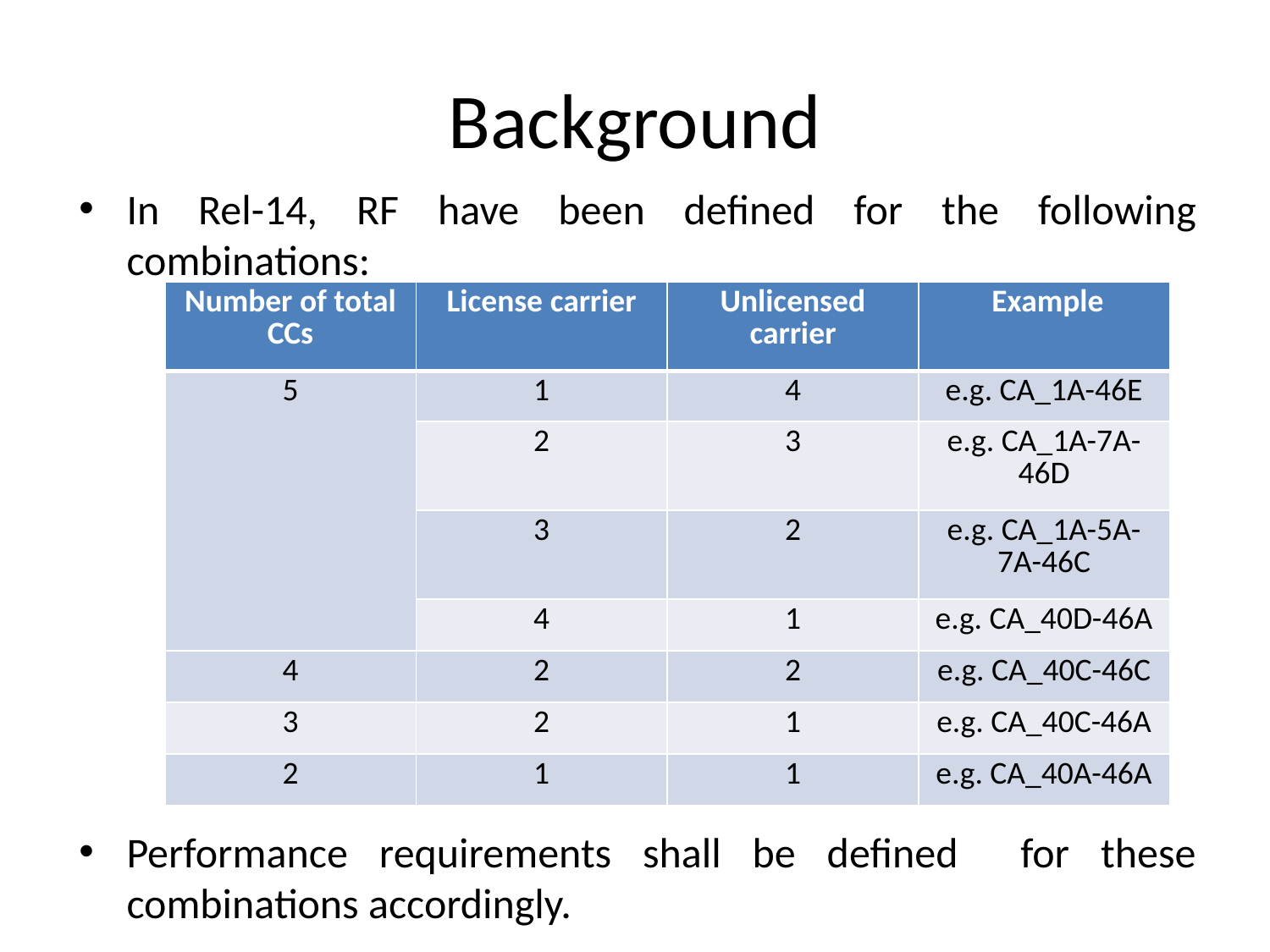

# Background
In Rel-14, RF have been defined for the following combinations:

Performance requirements shall be defined  for these combinations accordingly.

| Number of total CCs | License carrier | Unlicensed carrier | Example |
| --- | --- | --- | --- |
| 5 | 1 | 4 | e.g. CA\_1A-46E |
|  | 2 | 3 | e.g. CA\_1A-7A-46D |
|  | 3 | 2 | e.g. CA\_1A-5A-7A-46C |
|  | 4 | 1 | e.g. CA\_40D-46A |
| 4 | 2 | 2 | e.g. CA\_40C-46C |
| 3 | 2 | 1 | e.g. CA\_40C-46A |
| 2 | 1 | 1 | e.g. CA\_40A-46A |